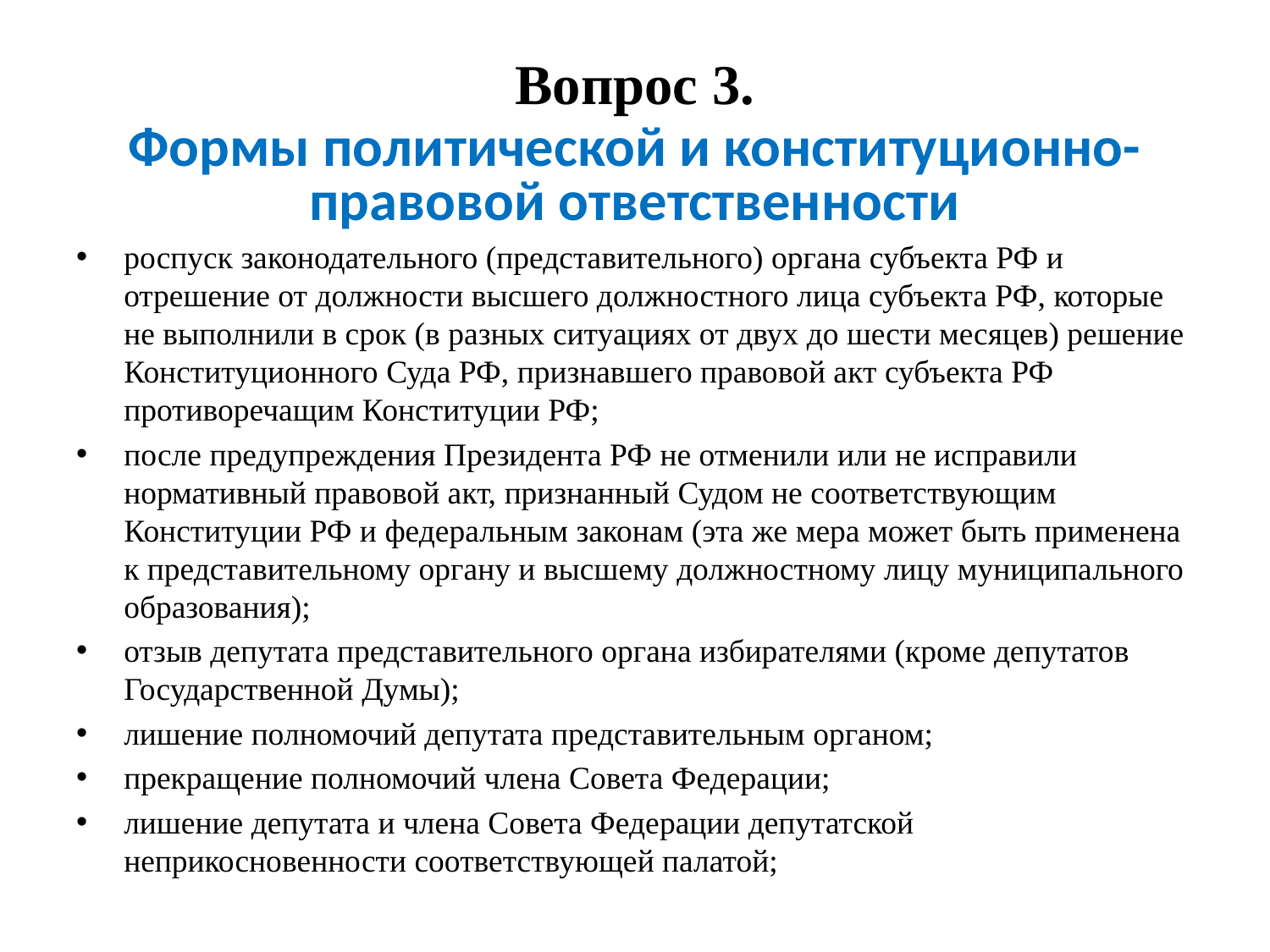

# Вопрос 3.
Формы политической и конституционно-правовой ответственности
роспуск законодательного (представительного) органа субъекта РФ и отрешение от должности высшего должностного лица субъекта РФ, которые не выполнили в срок (в разных ситуациях от двух до шести месяцев) решение Конституционного Суда РФ, признавшего правовой акт субъекта РФ противоречащим Конституции РФ;
после предупреждения Президента РФ не отменили или не исправили нормативный правовой акт, признанный Судом не соответствующим Конституции РФ и федеральным законам (эта же мера может быть применена к представительному органу и высшему должностному лицу муниципального образования);
отзыв депутата представительного органа избирателями (кроме депутатов Государственной Думы);
лишение полномочий депутата представительным органом;
прекращение полномочий члена Совета Федерации;
лишение депутата и члена Совета Федерации депутатской неприкосновенности соответствующей палатой;